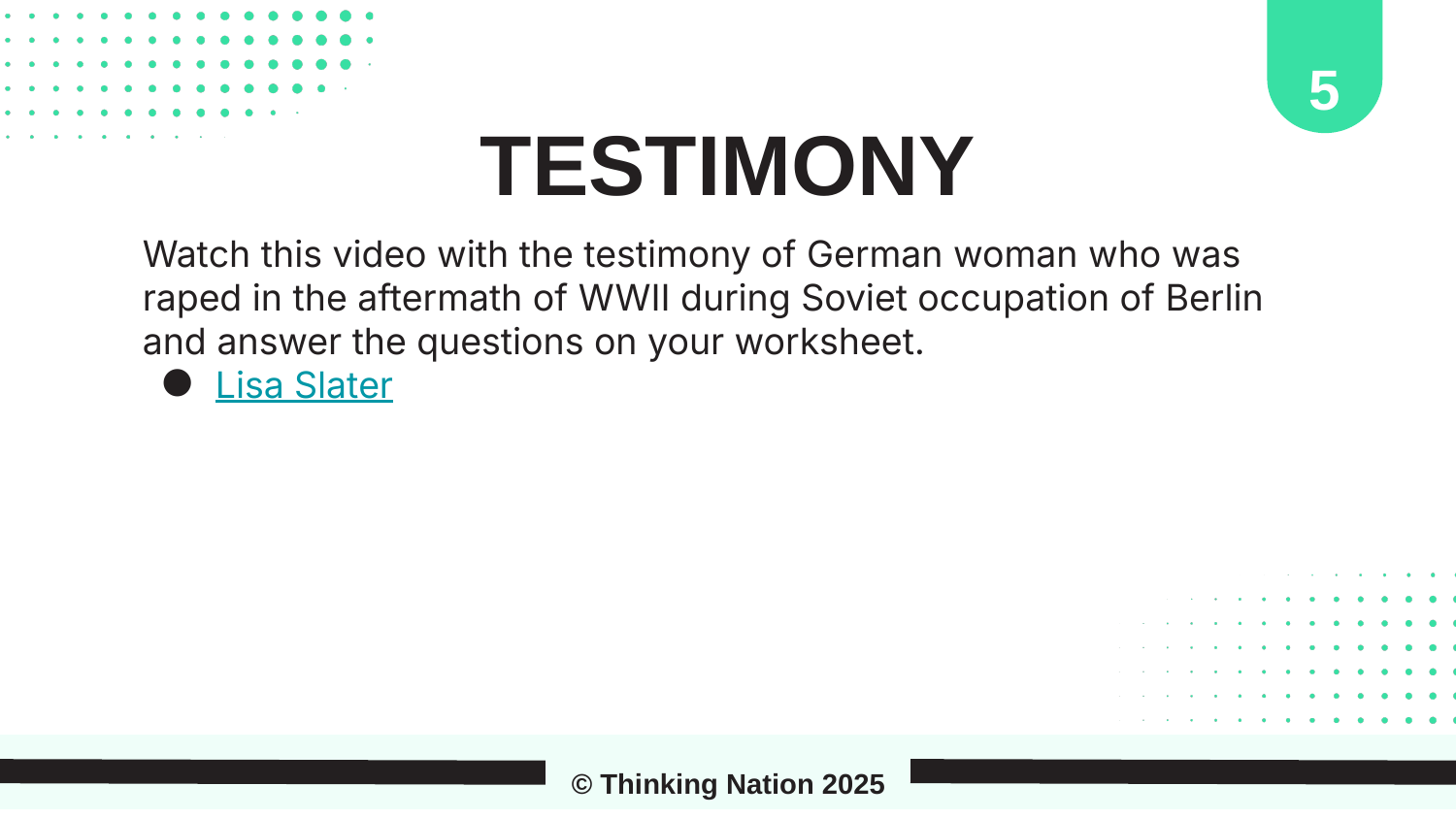

5
TESTIMONY
Watch this video with the testimony of German woman who was raped in the aftermath of WWII during Soviet occupation of Berlin and answer the questions on your worksheet.
Lisa Slater

© Thinking Nation 2025